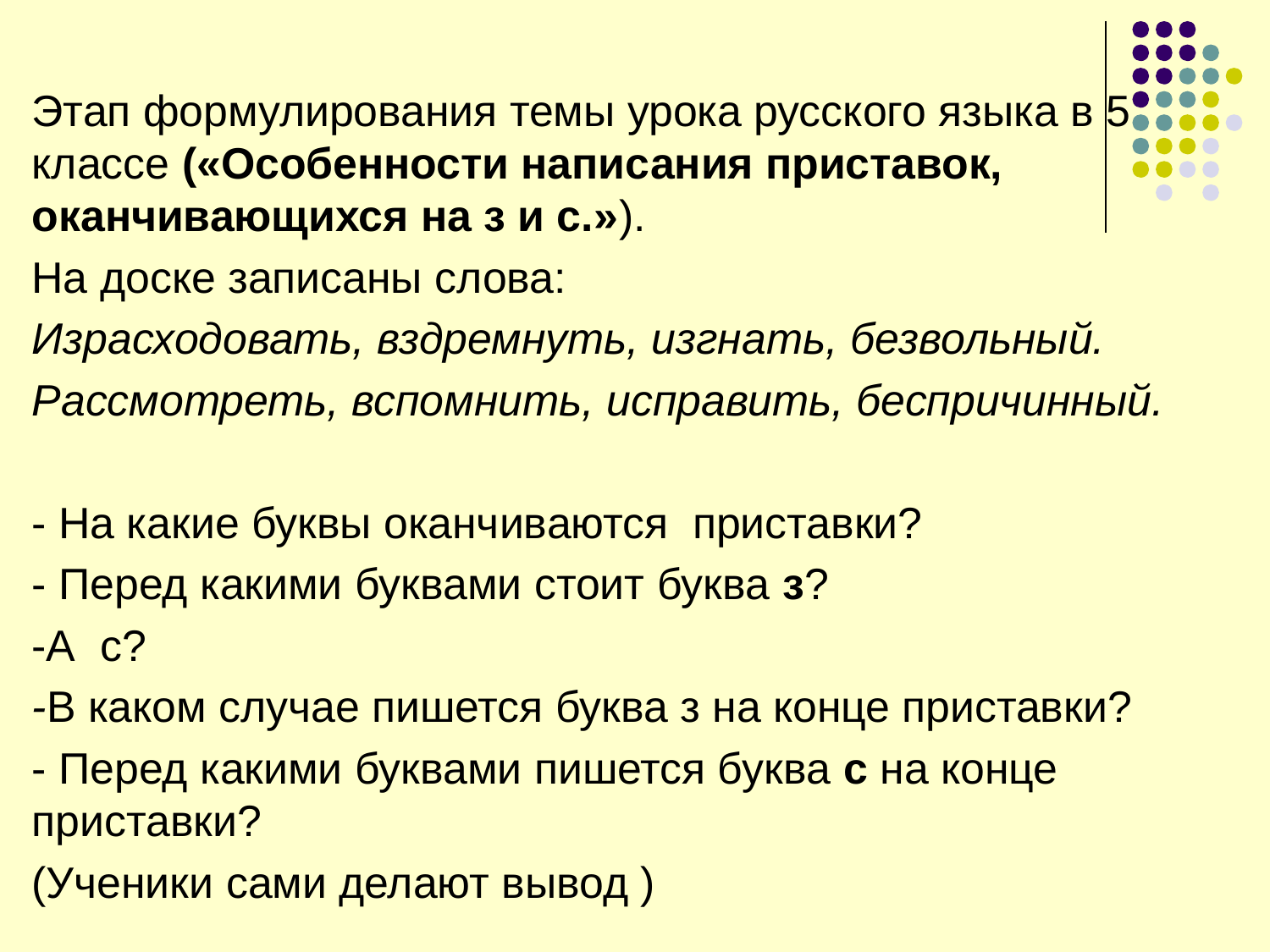

Этап формулирования темы урока русского языка в 5 классе («Особенности написания приставок, оканчивающихся на з и с.»).
На доске записаны слова:
Израсходовать, вздремнуть, изгнать, безвольный.
Рассмотреть, вспомнить, исправить, беспричинный.

- На какие буквы оканчиваются  приставки?
- Перед какими буквами стоит буква з?
-А  с?
-В каком случае пишется буква з на конце приставки?
- Перед какими буквами пишется буква с на конце приставки?
(Ученики сами делают вывод )